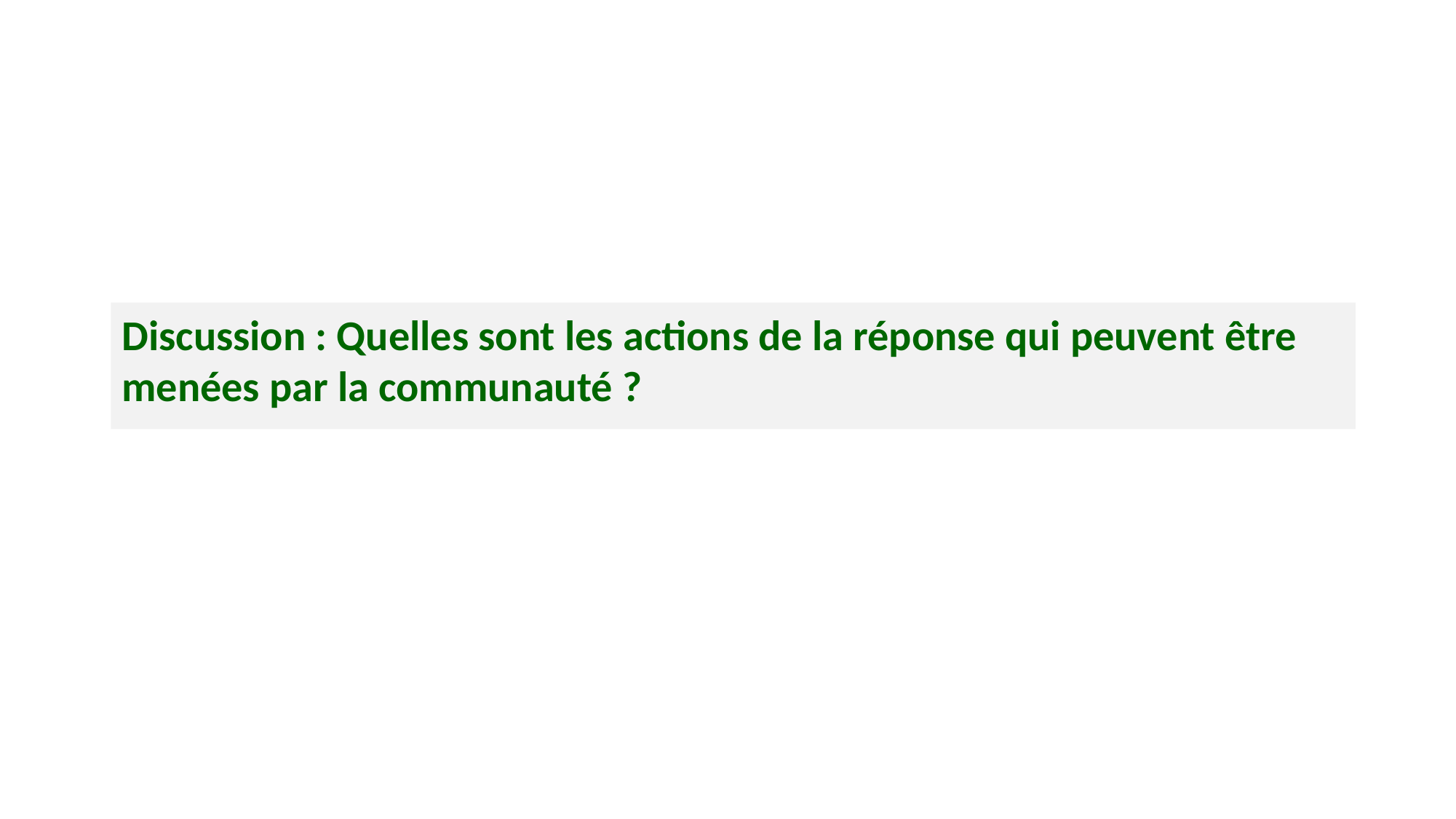

Discussion : Quelles sont les actions de la réponse qui peuvent être menées par la communauté ?